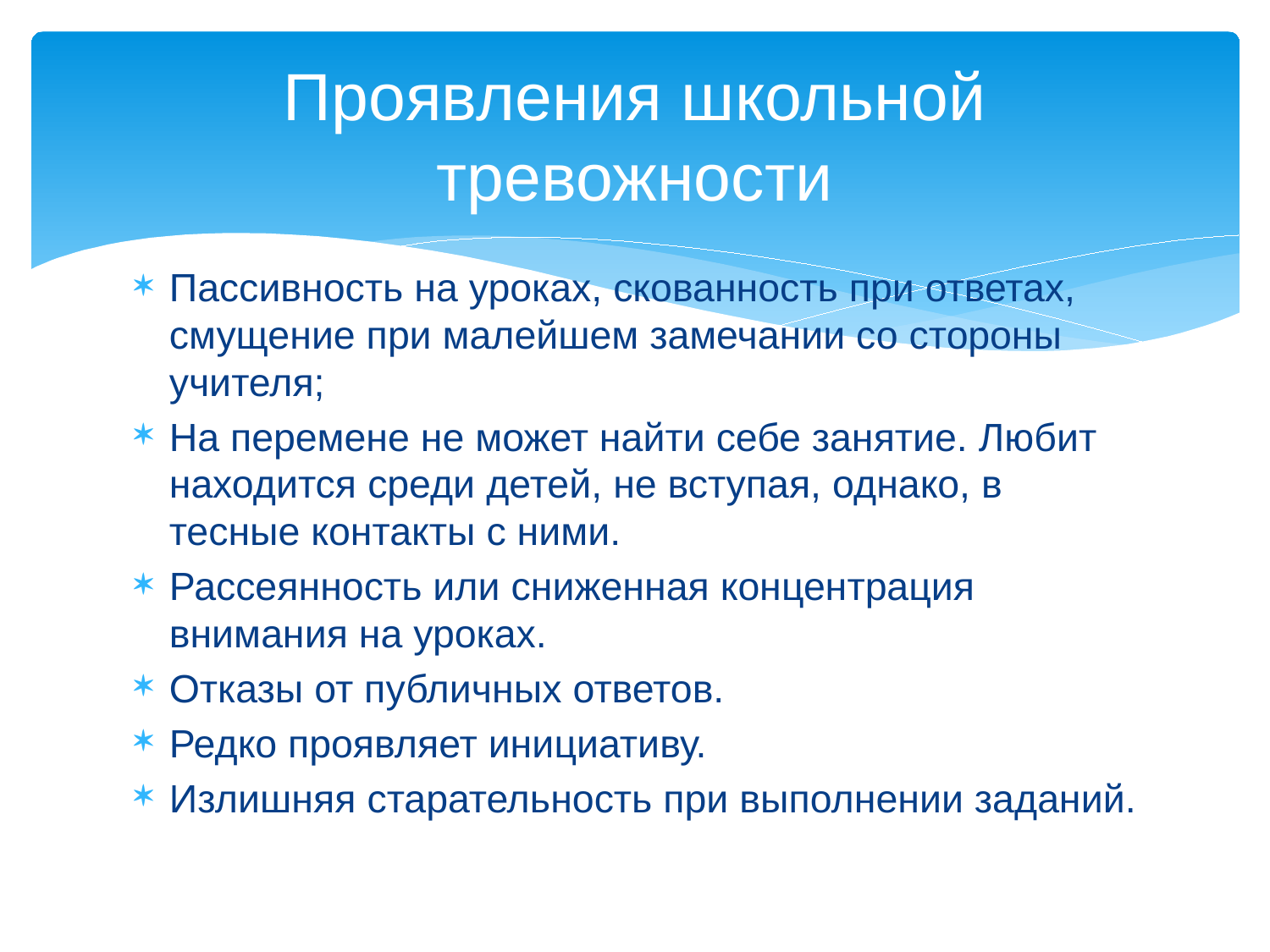

# Проявления школьной тревожности
Пассивность на уроках, скованность при ответах, смущение при малейшем замечании со стороны учителя;
На перемене не может найти себе занятие. Любит находится среди детей, не вступая, однако, в тесные контакты с ними.
Рассеянность или сниженная концентрация внимания на уроках.
Отказы от публичных ответов.
Редко проявляет инициативу.
Излишняя старательность при выполнении заданий.